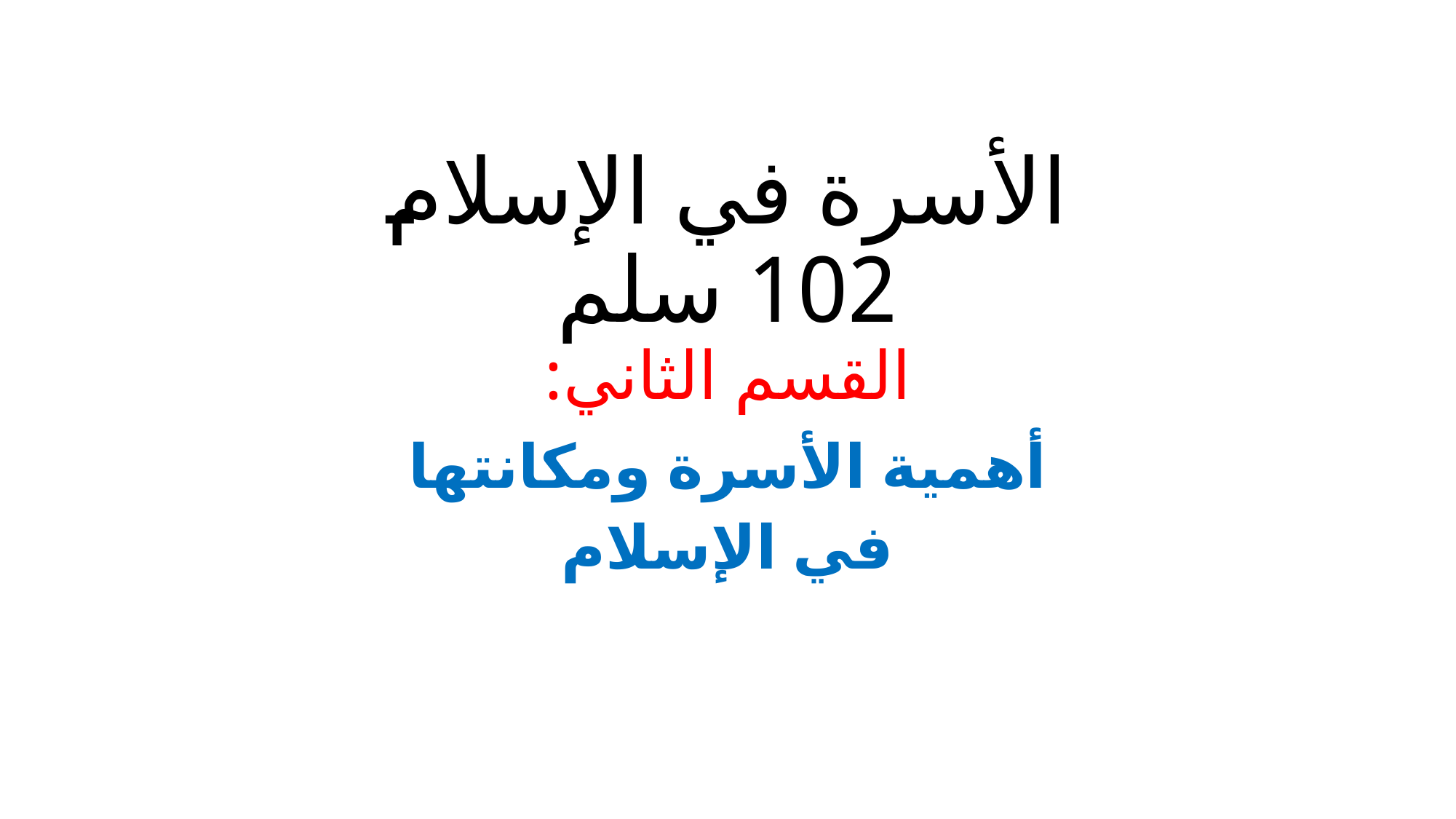

# الأسرة في الإسلام 102 سلم القسم الثاني:
أهمية الأسرة ومكانتها
في الإسلام